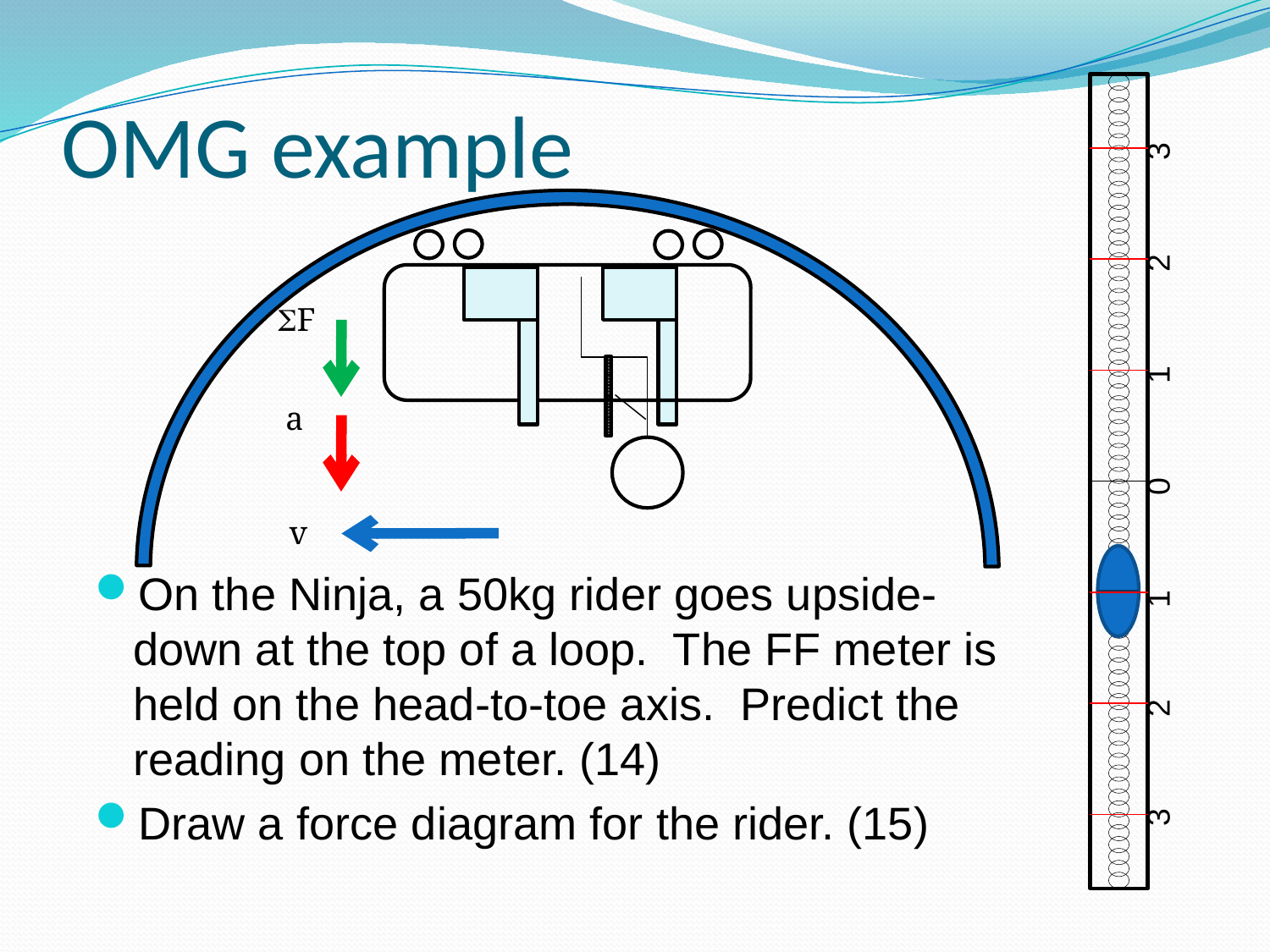

# OMG example

3
2
1
0
1
2
3

ΣF
a
v

On the Ninja, a 50kg rider goes upside-down at the top of a loop.  The FF meter is held on the head-to-toe axis.  Predict the reading on the meter. (14)
Draw a force diagram for the rider. (15)